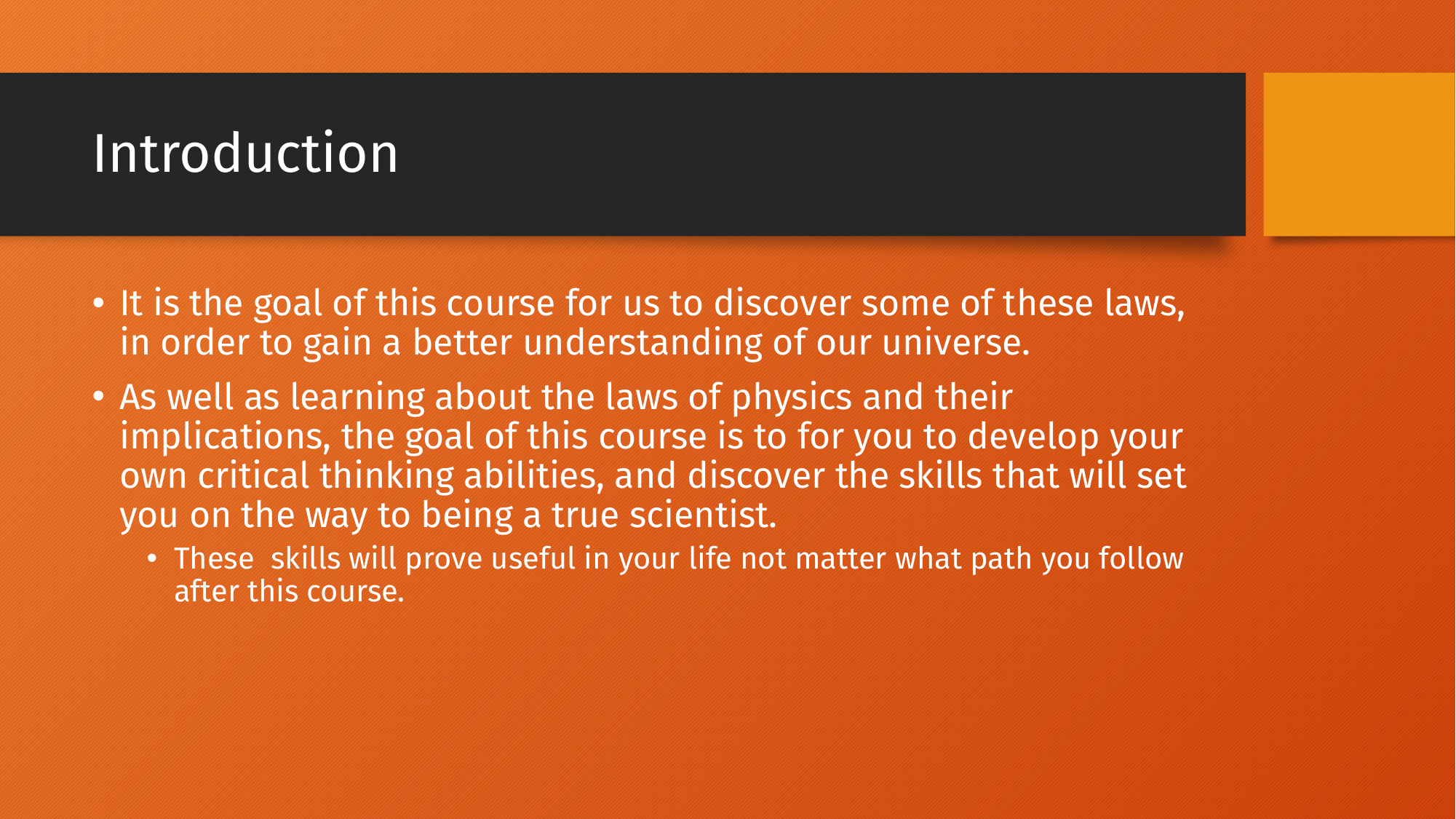

# Introduction
It is the goal of this course for us to discover some of these laws, in order to gain a better understanding of our universe.
As well as learning about the laws of physics and their implications, the goal of this course is to for you to develop your own critical thinking abilities, and discover the skills that will set you on the way to being a true scientist.
These  skills will prove useful in your life not matter what path you follow after this course.